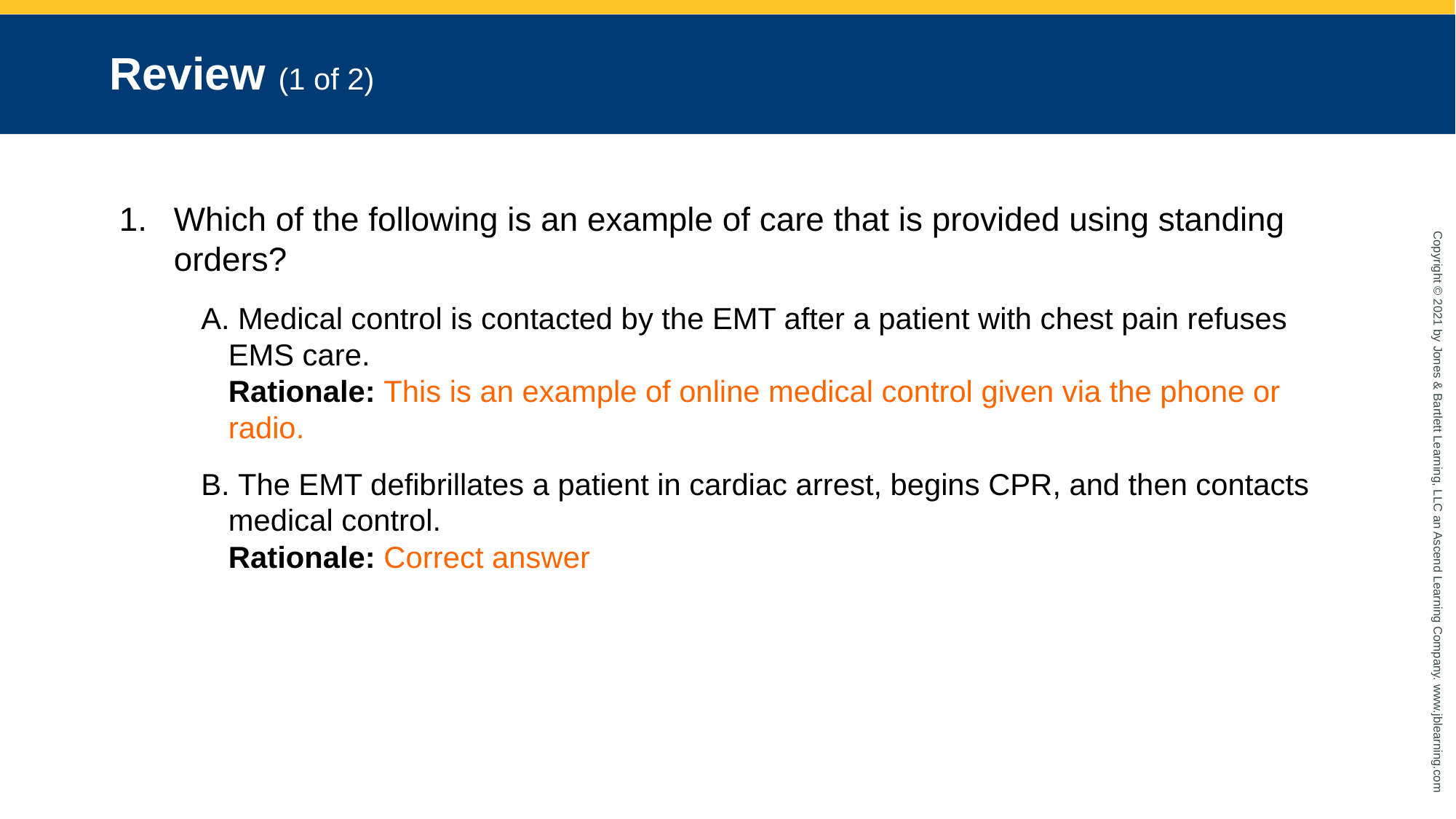

# Review (1 of 2)
Which of the following is an example of care that is provided using standing orders?
 Medical control is contacted by the EMT after a patient with chest pain refuses EMS care.
	Rationale: This is an example of online medical control given via the phone or radio.
 The EMT defibrillates a patient in cardiac arrest, begins CPR, and then contacts medical control.
	Rationale: Correct answer